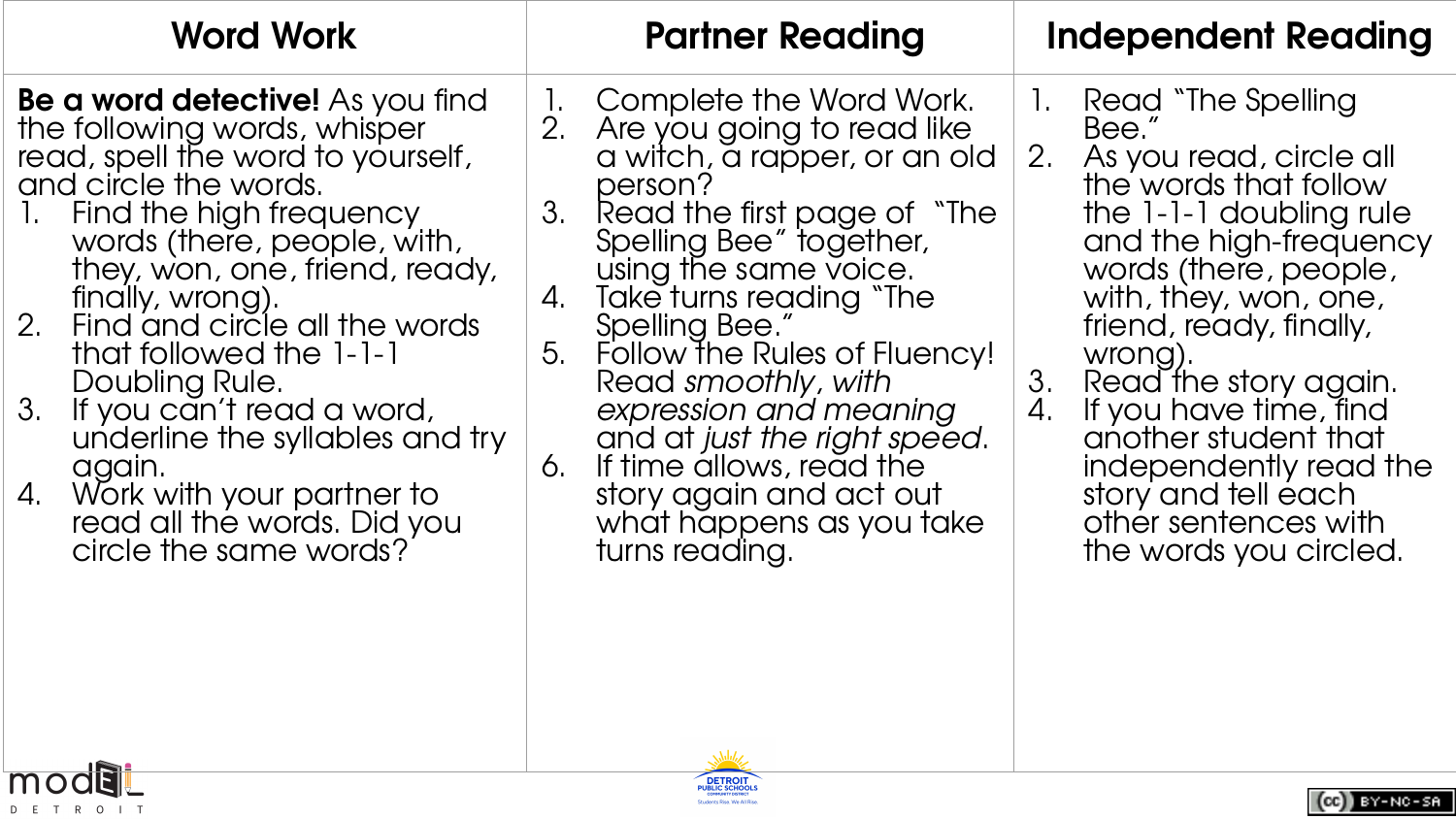

| Word Work | Partner Reading | Independent Reading |
| --- | --- | --- |
| Be a word detective! As you find the following words, whisper read, spell the word to yourself, and circle the words. Find the high frequency words (there, people, with, they, won, one, friend, ready, finally, wrong). Find and circle all the words that followed the 1-1-1 Doubling Rule. If you can’t read a word, underline the syllables and try again. Work with your partner to read all the words. Did you circle the same words? | Complete the Word Work. Are you going to read like a witch, a rapper, or an old person? Read the first page of “The Spelling Bee” together, using the same voice. Take turns reading “The Spelling Bee.” Follow the Rules of Fluency! Read smoothly, with expression and meaning and at just the right speed. If time allows, read the story again and act out what happens as you take turns reading. | Read “The Spelling Bee.” As you read, circle all the words that follow the 1-1-1 doubling rule and the high-frequency words (there, people, with, they, won, one, friend, ready, finally, wrong). Read the story again. If you have time, find another student that independently read the story and tell each other sentences with the words you circled. |